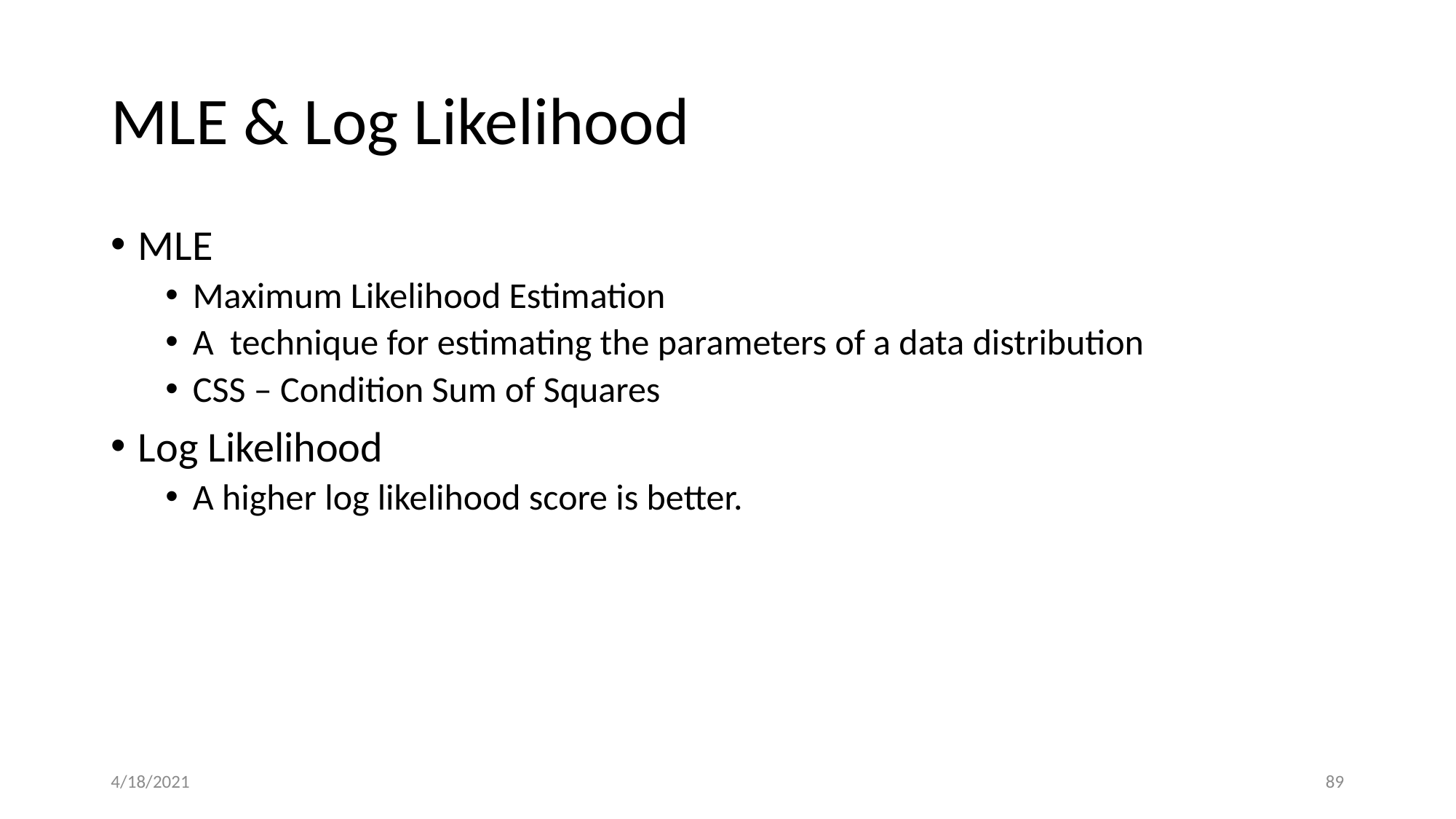

# MLE & Log Likelihood
MLE
Maximum Likelihood Estimation
A  technique for estimating the parameters of a data distribution
CSS – Condition Sum of Squares
Log Likelihood
A higher log likelihood score is better.
4/18/2021
89